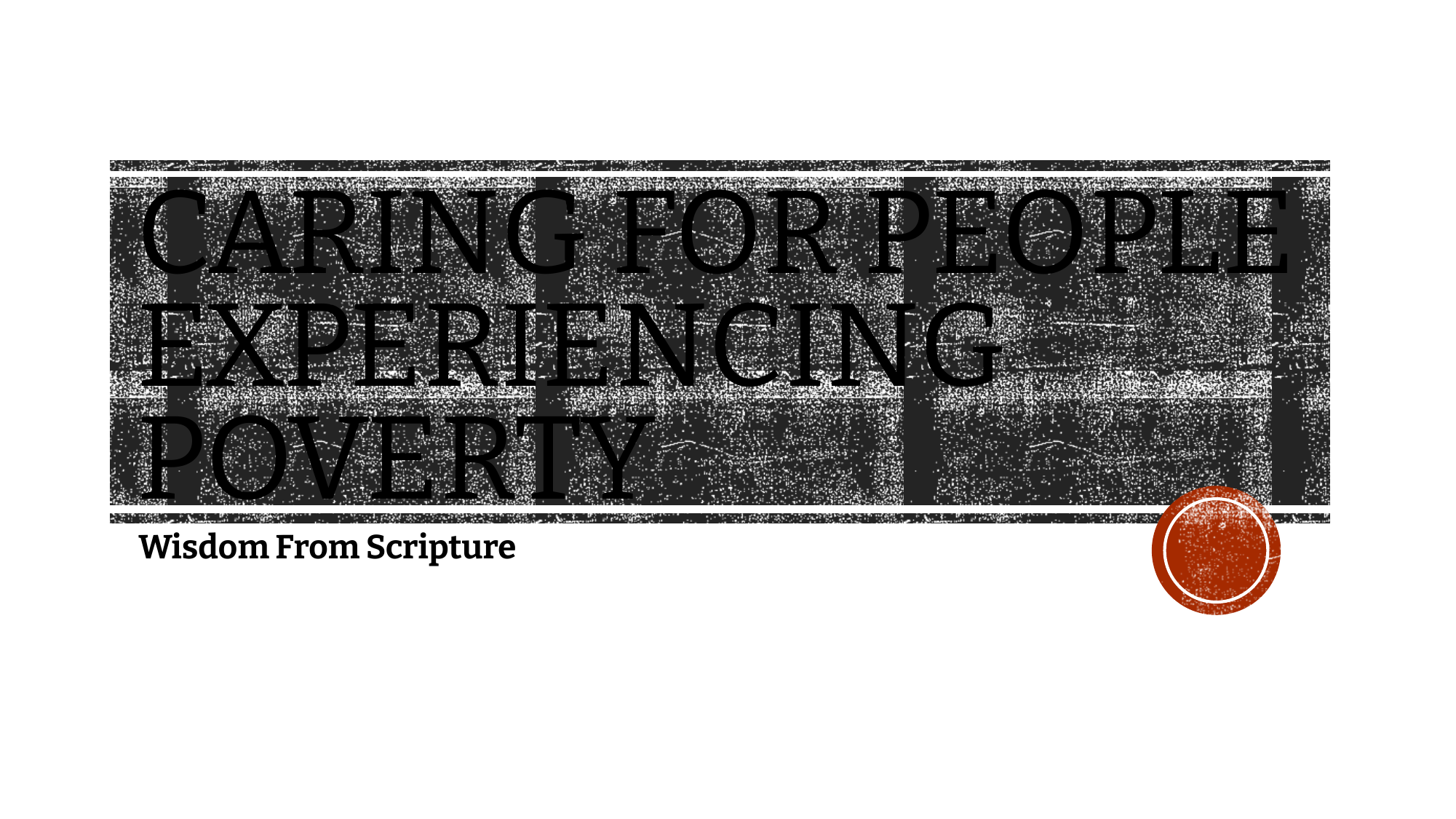

# Caring for People Experiencing Poverty
Wisdom From Scripture